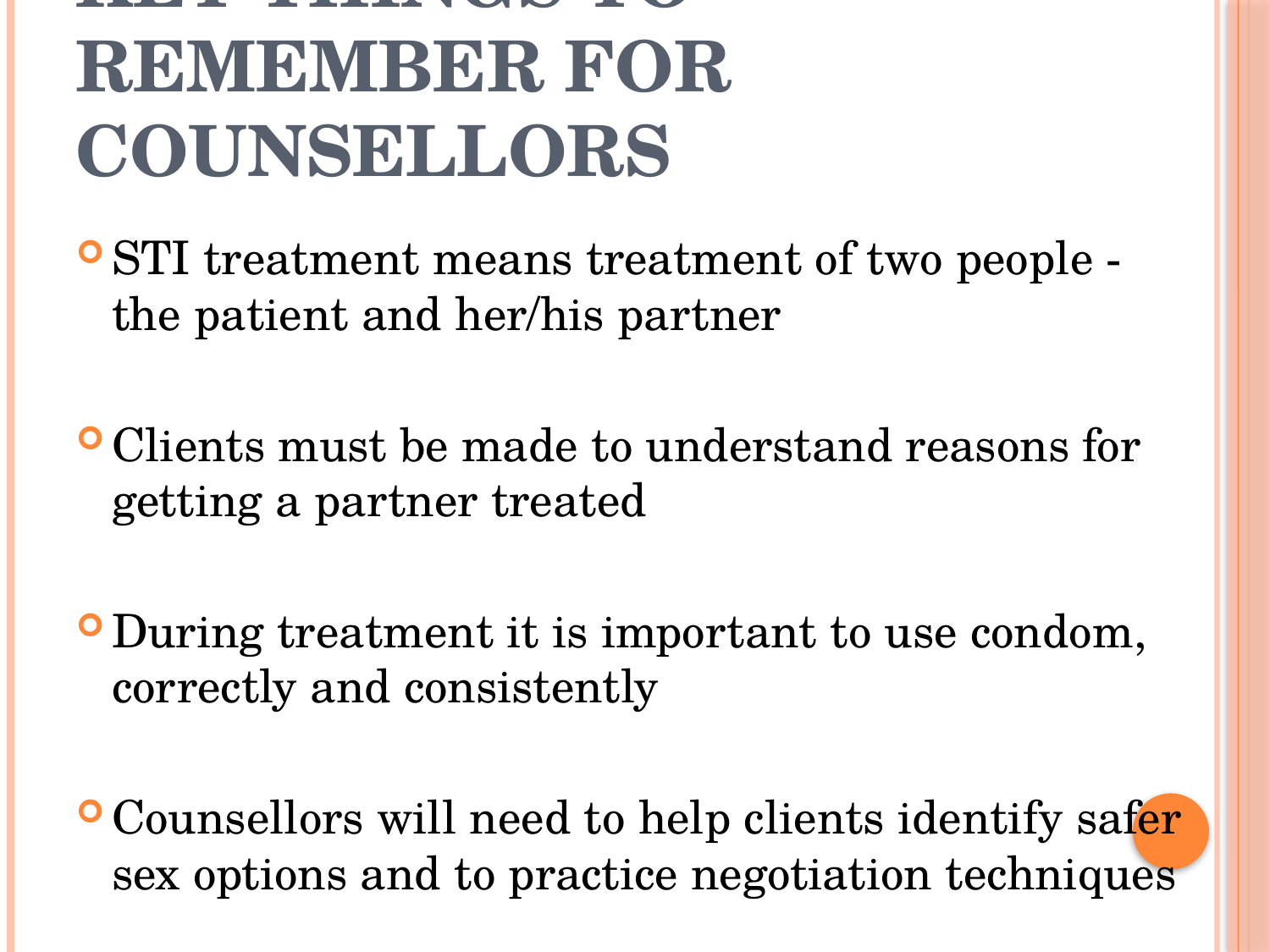

# Key things to remember for Counsellors
STI treatment means treatment of two people - the patient and her/his partner

Clients must be made to understand reasons for getting a partner treated

During treatment it is important to use condom, correctly and consistently

Counsellors will need to help clients identify safer sex options and to practice negotiation techniques